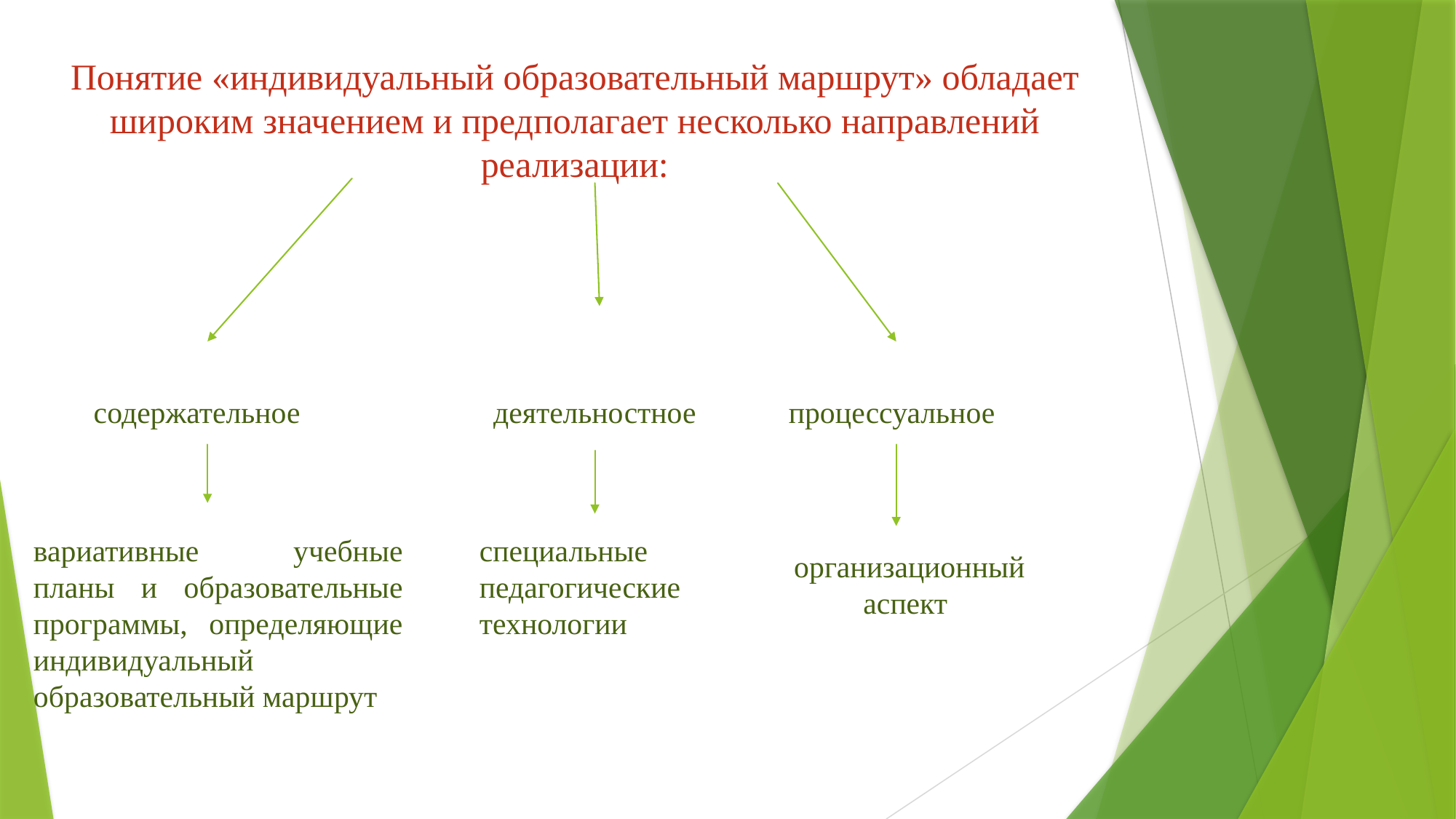

Понятие «индивидуальный образовательный маршрут» обладает широким значением и предполагает несколько направлений реализации:
содержательное
деятельностное
процессуальное
вариативные учебные планы и образовательные программы, определяющие индивидуальный образовательный маршрут
специальные педагогические технологии
организационный аспект